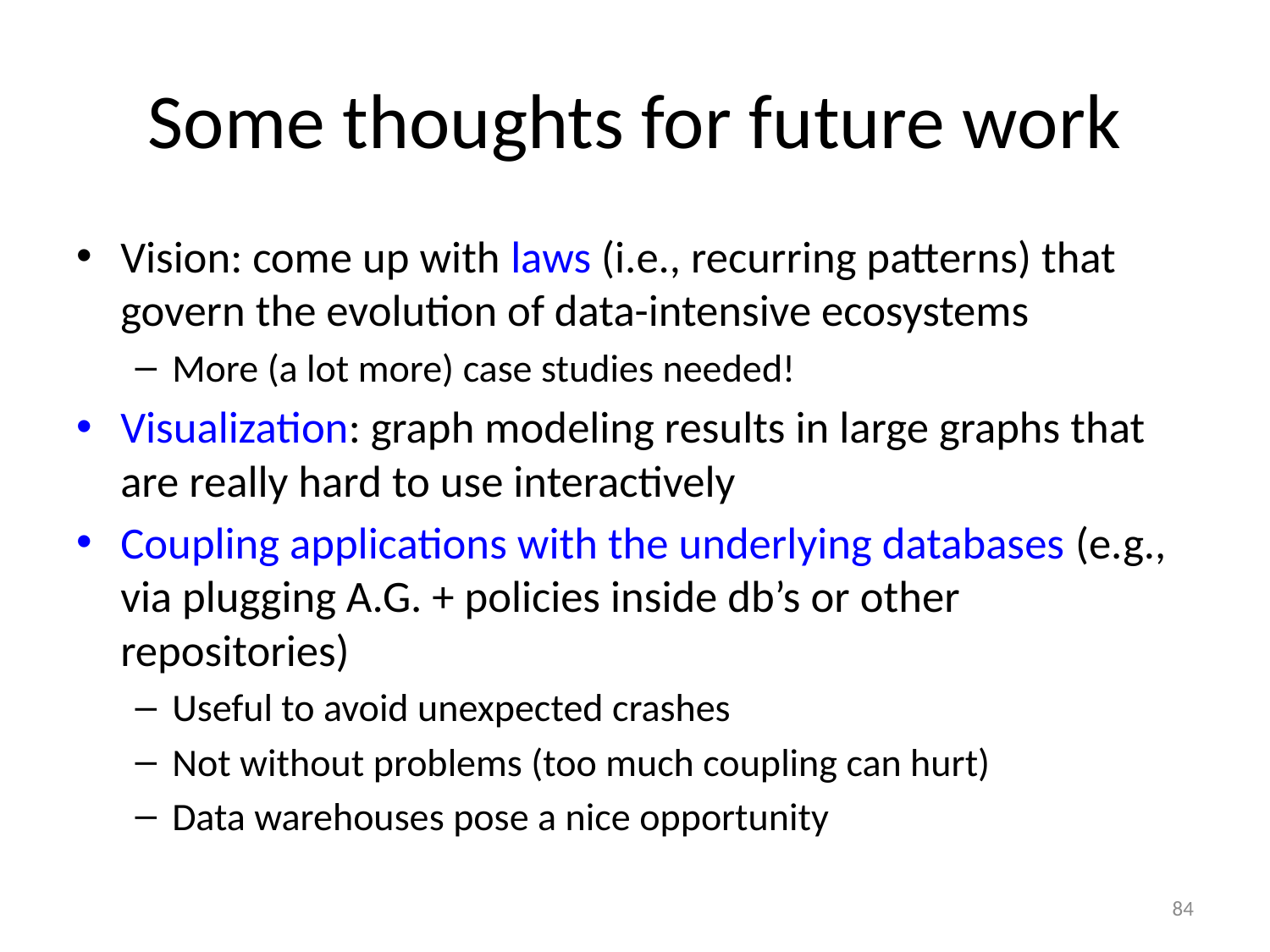

# Some thoughts for future work
Vision: come up with laws (i.e., recurring patterns) that govern the evolution of data-intensive ecosystems
More (a lot more) case studies needed!
Visualization: graph modeling results in large graphs that are really hard to use interactively
Coupling applications with the underlying databases (e.g., via plugging A.G. + policies inside db’s or other repositories)
Useful to avoid unexpected crashes
Not without problems (too much coupling can hurt)
Data warehouses pose a nice opportunity

84